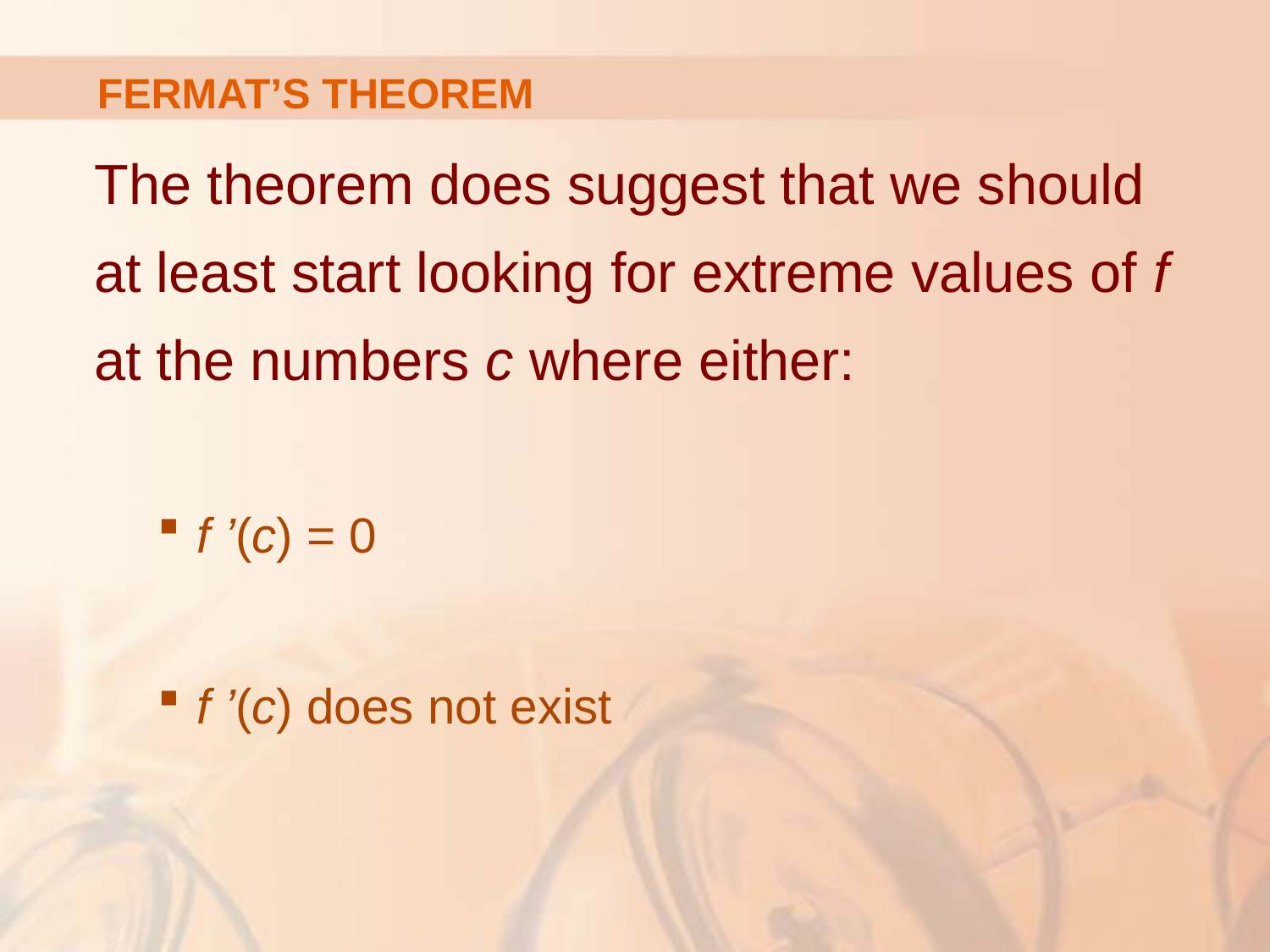

# FERMAT’S THEOREM
The theorem does suggest that we should
at least start looking for extreme values of f
at the numbers c where either:

f ’(c) = 0

f ’(c) does not exist